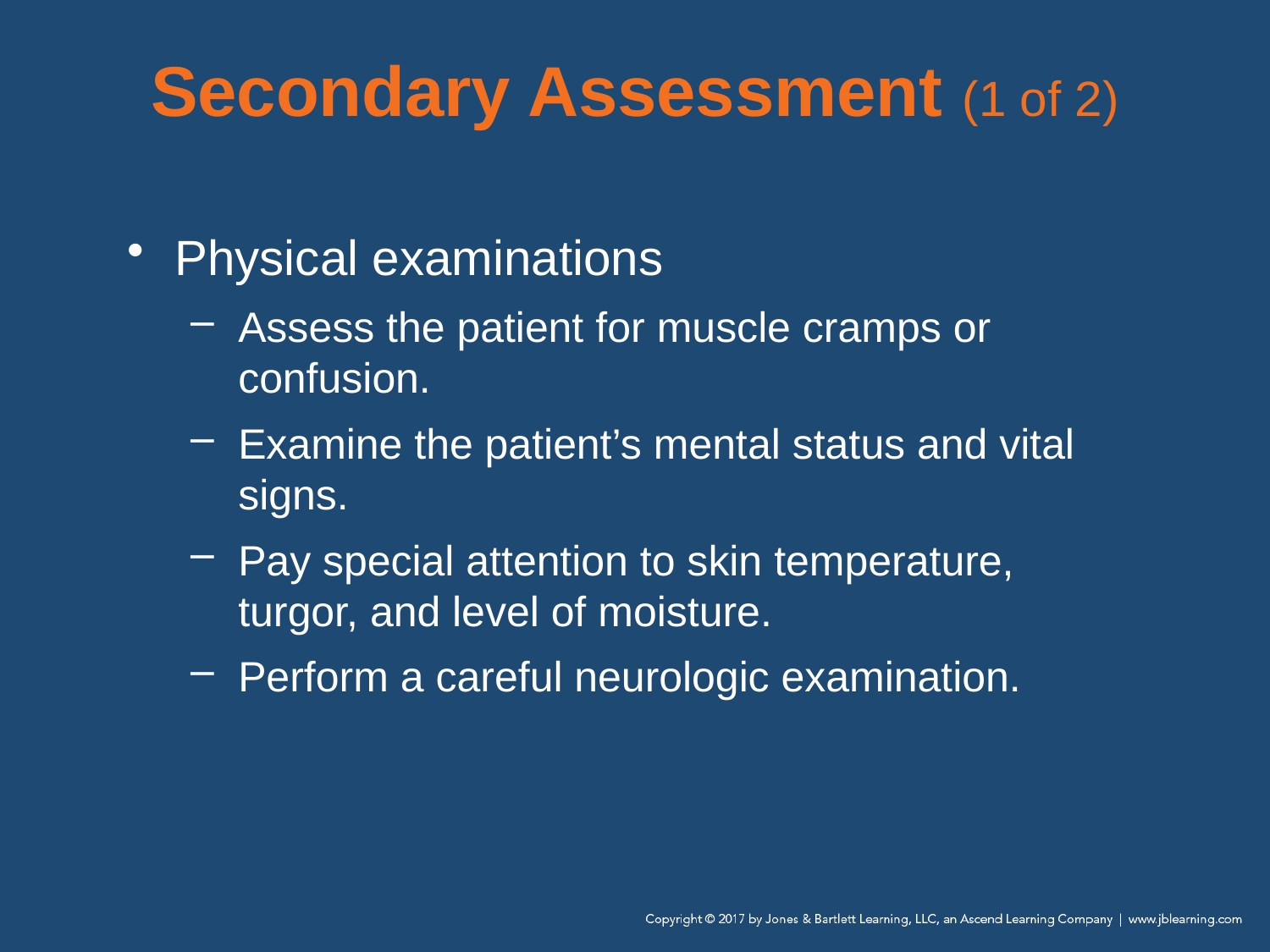

# Secondary Assessment (1 of 2)
Physical examinations
Assess the patient for muscle cramps or confusion.
Examine the patient’s mental status and vital signs.
Pay special attention to skin temperature, turgor, and level of moisture.
Perform a careful neurologic examination.